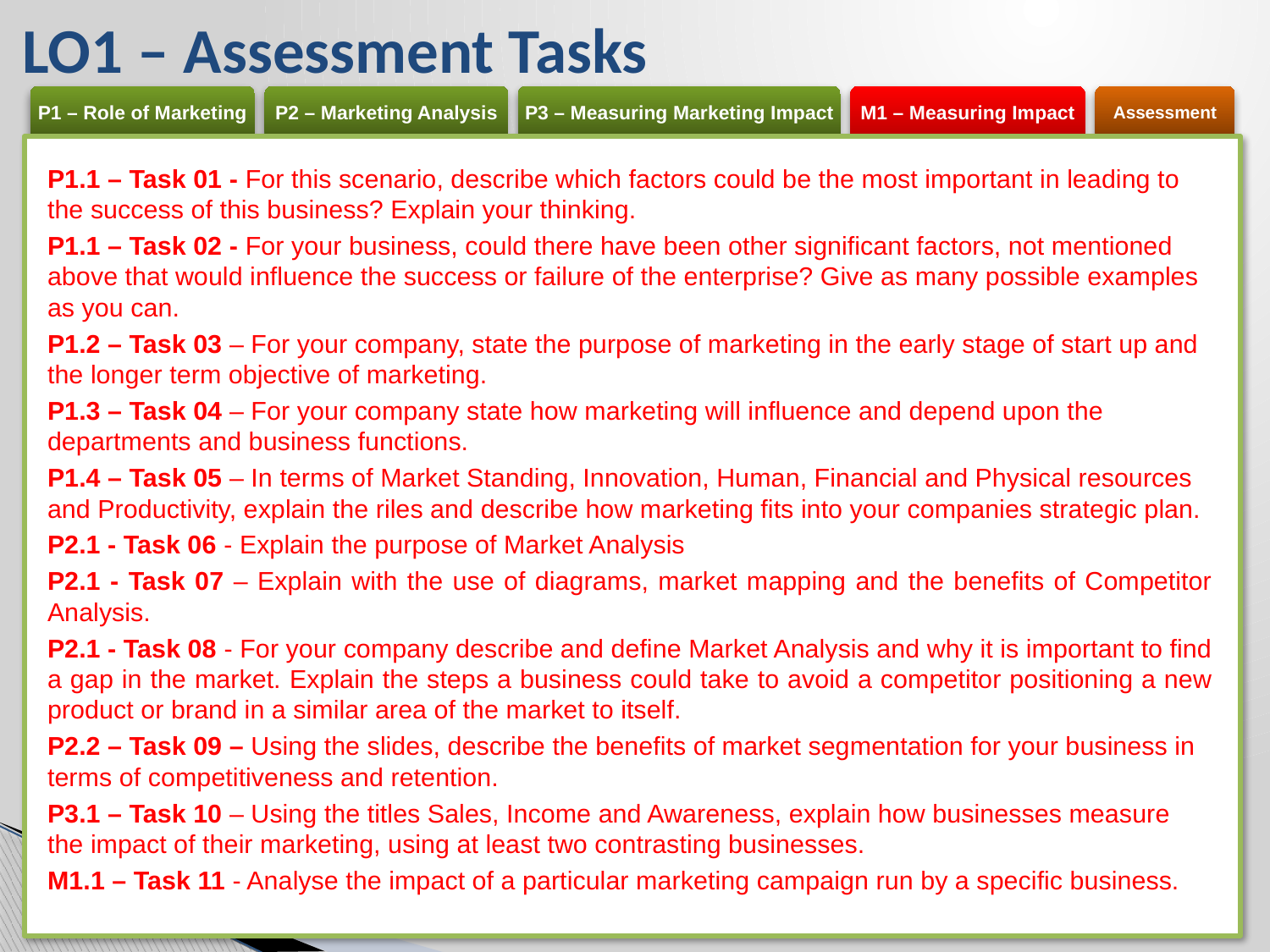

# LO1 – Assessment Tasks
P1.1 – Task 01 - For this scenario, describe which factors could be the most important in leading to the success of this business? Explain your thinking.
P1.1 – Task 02 - For your business, could there have been other significant factors, not mentioned above that would influence the success or failure of the enterprise? Give as many possible examples as you can.
P1.2 – Task 03 – For your company, state the purpose of marketing in the early stage of start up and the longer term objective of marketing.
P1.3 – Task 04 – For your company state how marketing will influence and depend upon the departments and business functions.
P1.4 – Task 05 – In terms of Market Standing, Innovation, Human, Financial and Physical resources and Productivity, explain the riles and describe how marketing fits into your companies strategic plan.
P2.1 - Task 06 - Explain the purpose of Market Analysis
P2.1 - Task 07 – Explain with the use of diagrams, market mapping and the benefits of Competitor Analysis.
P2.1 - Task 08 - For your company describe and define Market Analysis and why it is important to find a gap in the market. Explain the steps a business could take to avoid a competitor positioning a new product or brand in a similar area of the market to itself.
P2.2 – Task 09 – Using the slides, describe the benefits of market segmentation for your business in terms of competitiveness and retention.
P3.1 – Task 10 – Using the titles Sales, Income and Awareness, explain how businesses measure the impact of their marketing, using at least two contrasting businesses.
M1.1 – Task 11 - Analyse the impact of a particular marketing campaign run by a specific business.